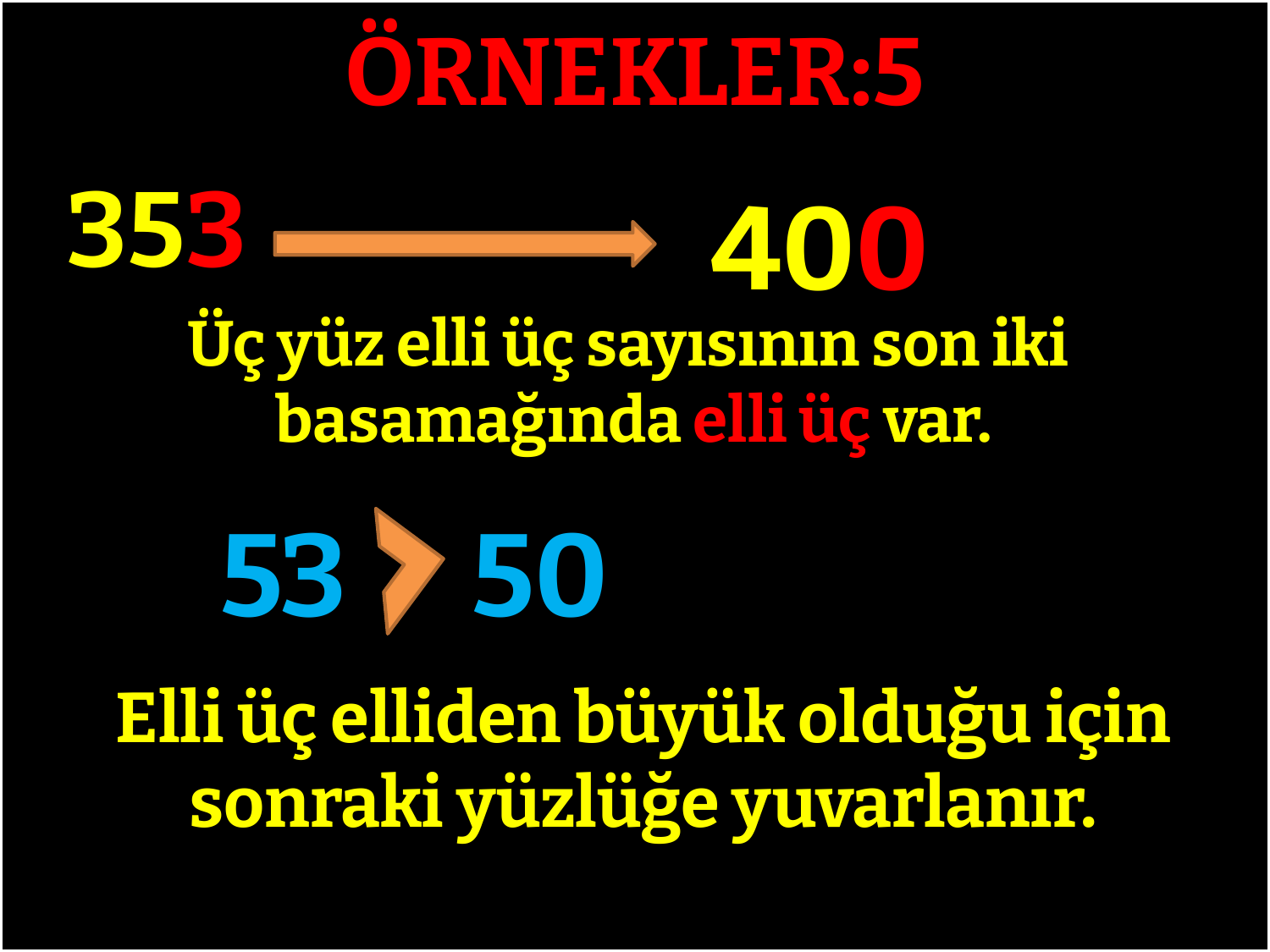

ÖRNEKLER:5
353
400

#
Üç yüz elli üç sayısının son iki  basamağında elli üç var.
53
50

Elli üç elliden büyük olduğu için sonraki yüzlüğe yuvarlanır.